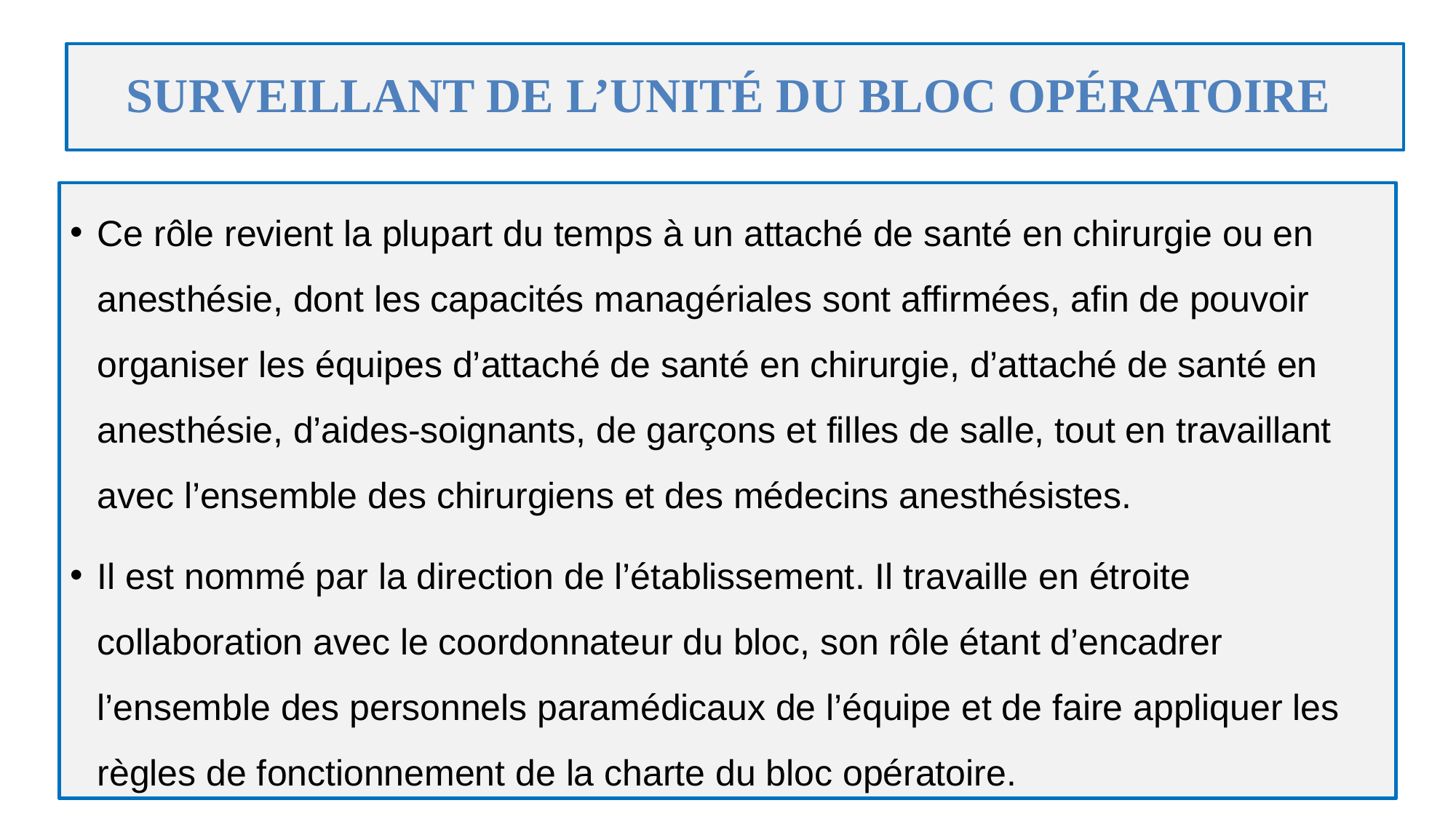

# SURVEILLANT DE L’UNITÉ DU BLOC OPÉRATOIRE
Ce rôle revient la plupart du temps à un attaché de santé en chirurgie ou en anesthésie, dont les capacités managériales sont affirmées, afin de pouvoir organiser les équipes d’attaché de santé en chirurgie, d’attaché de santé en anesthésie, d’aides-soignants, de garçons et filles de salle, tout en travaillant avec l’ensemble des chirurgiens et des médecins anesthésistes.
Il est nommé par la direction de l’établissement. Il travaille en étroite collaboration avec le coordonnateur du bloc, son rôle étant d’encadrer l’ensemble des personnels paramédicaux de l’équipe et de faire appliquer les règles de fonctionnement de la charte du bloc opératoire.